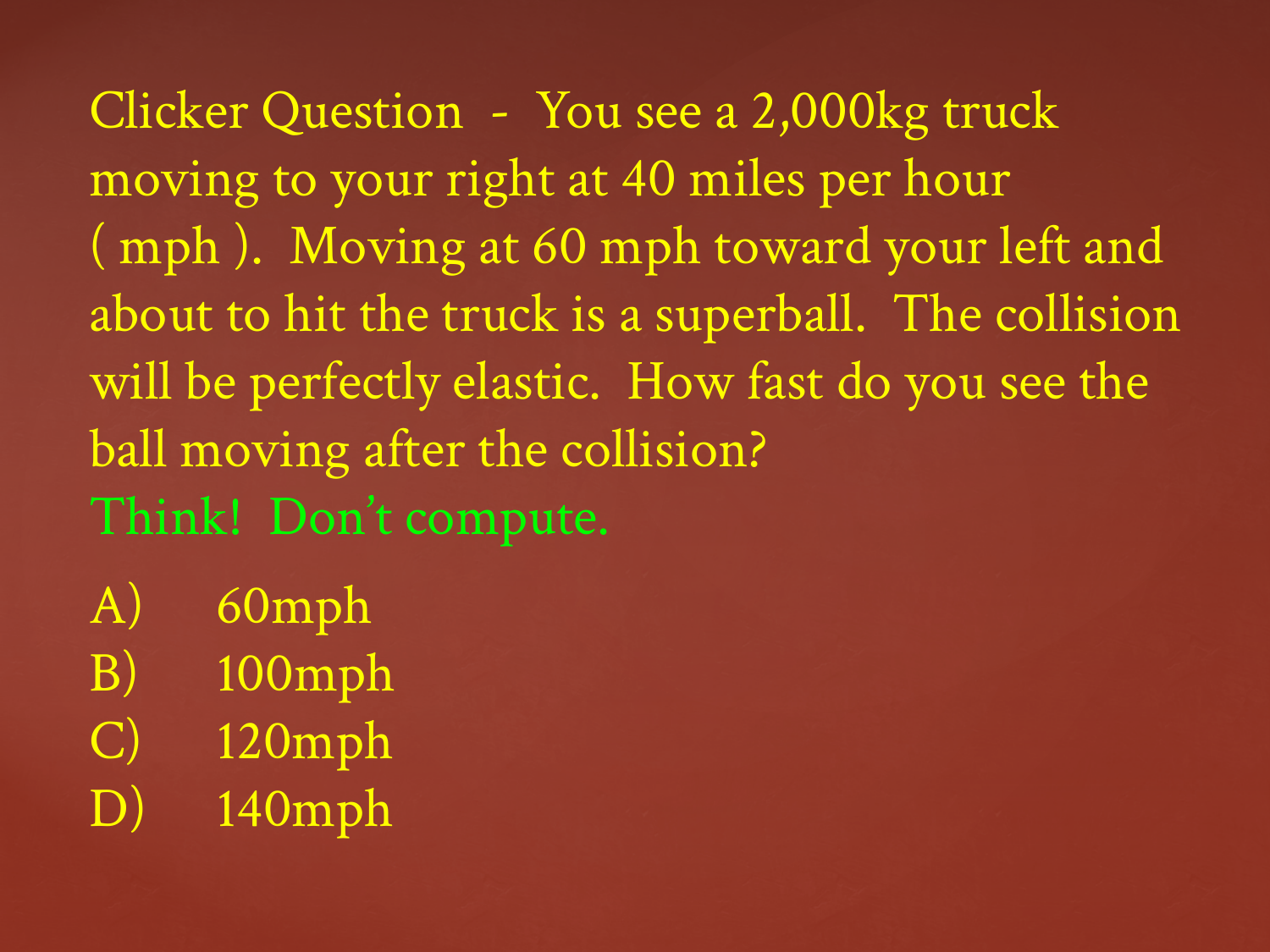

# Clicker Question  -  You see a 2,000kg truck moving to your right at 40 miles per hour ( mph ).  Moving at 60 mph toward your left and about to hit the truck is a superball.  The collision will be perfectly elastic.  How fast do you see the ball moving after the collision? Think!  Don’t compute.
A)	60mph
B)	100mph
C)	120mph
D)	140mph